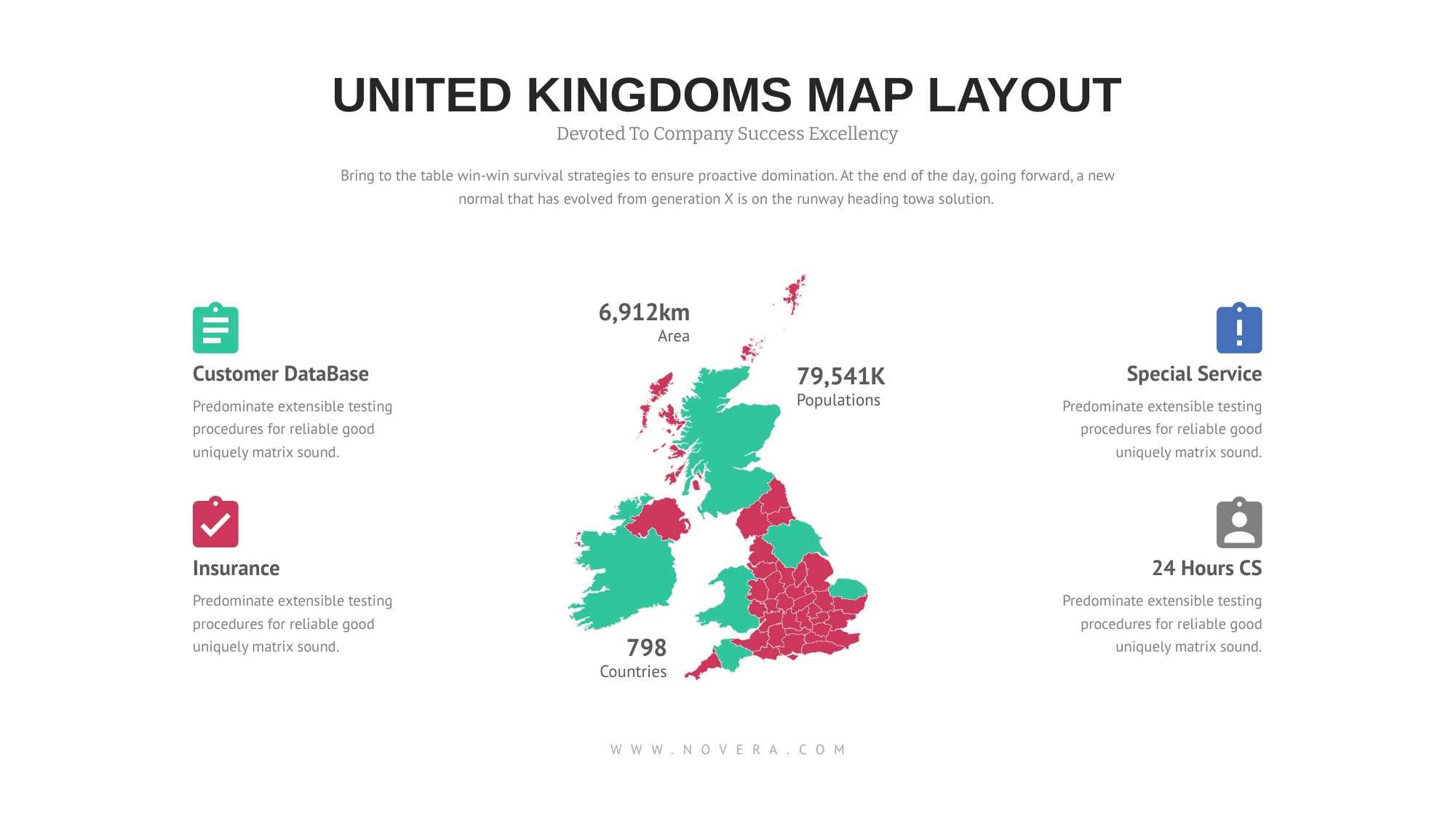

UNITED KINGDOMS MAP LAYOUT
Devoted To Company Success Excellency
Bring to the table win-win survival strategies to ensure proactive domination. At the end of the day, going forward, a new normal that has evolved from generation X is on the runway heading towa solution.

6,912km
Area
79,541K
Populations
798
Countries

Customer DataBase
Predominate extensible testing procedures for reliable good uniquely matrix sound.

Insurance
Predominate extensible testing procedures for reliable good uniquely matrix sound.

Special Service
Predominate extensible testing procedures for reliable good uniquely matrix sound.

24 Hours CS
Predominate extensible testing procedures for reliable good uniquely matrix sound.
WWW.NOVERA.COM